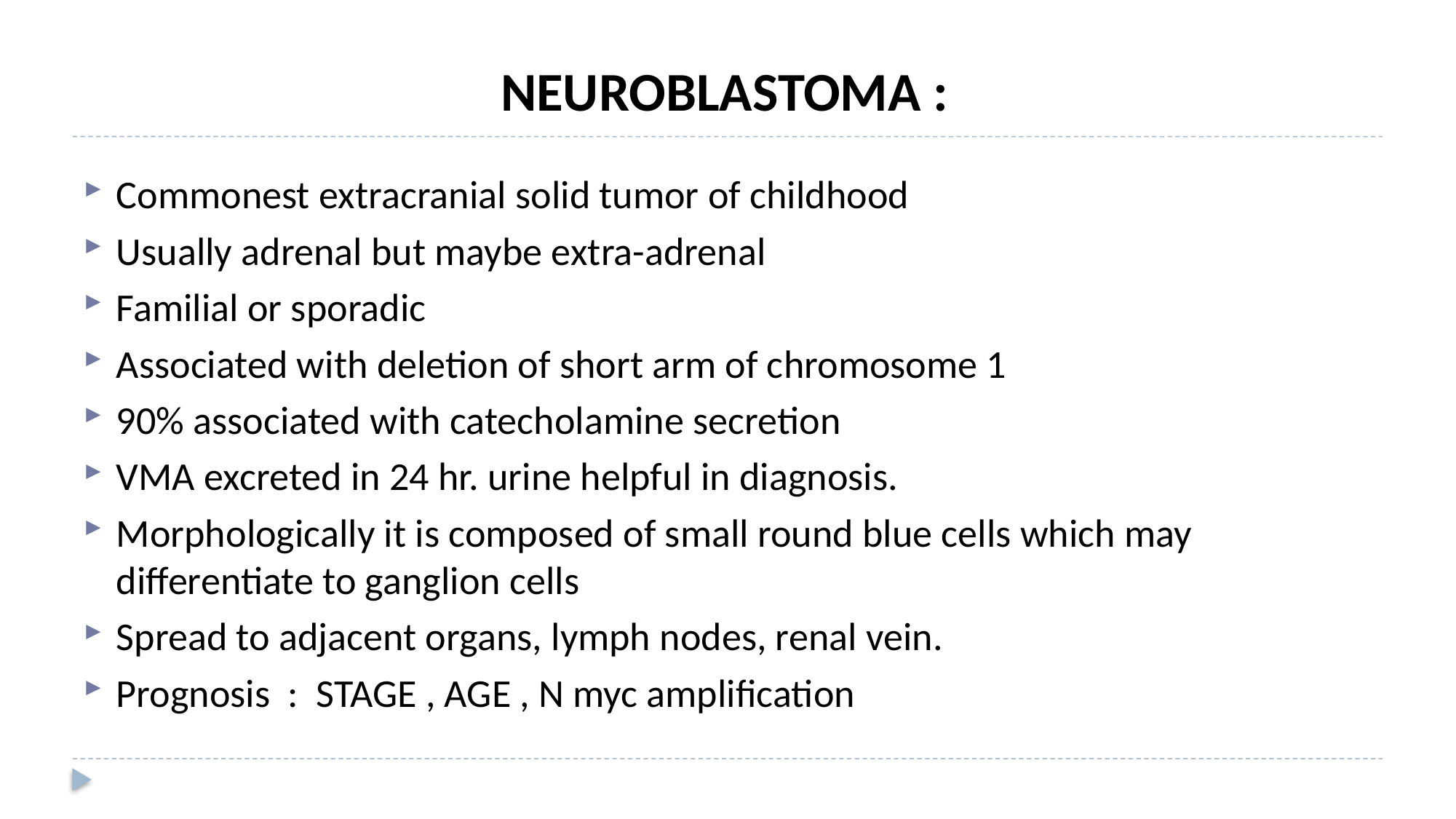

# NEUROBLASTOMA :
Commonest extracranial solid tumor of childhood
Usually adrenal but maybe extra-adrenal
Familial or sporadic
Associated with deletion of short arm of chromosome 1
90% associated with catecholamine secretion
VMA excreted in 24 hr. urine helpful in diagnosis.
Morphologically it is composed of small round blue cells which may differentiate to ganglion cells
Spread to adjacent organs, lymph nodes, renal vein.
Prognosis  :  STAGE , AGE , N myc amplification